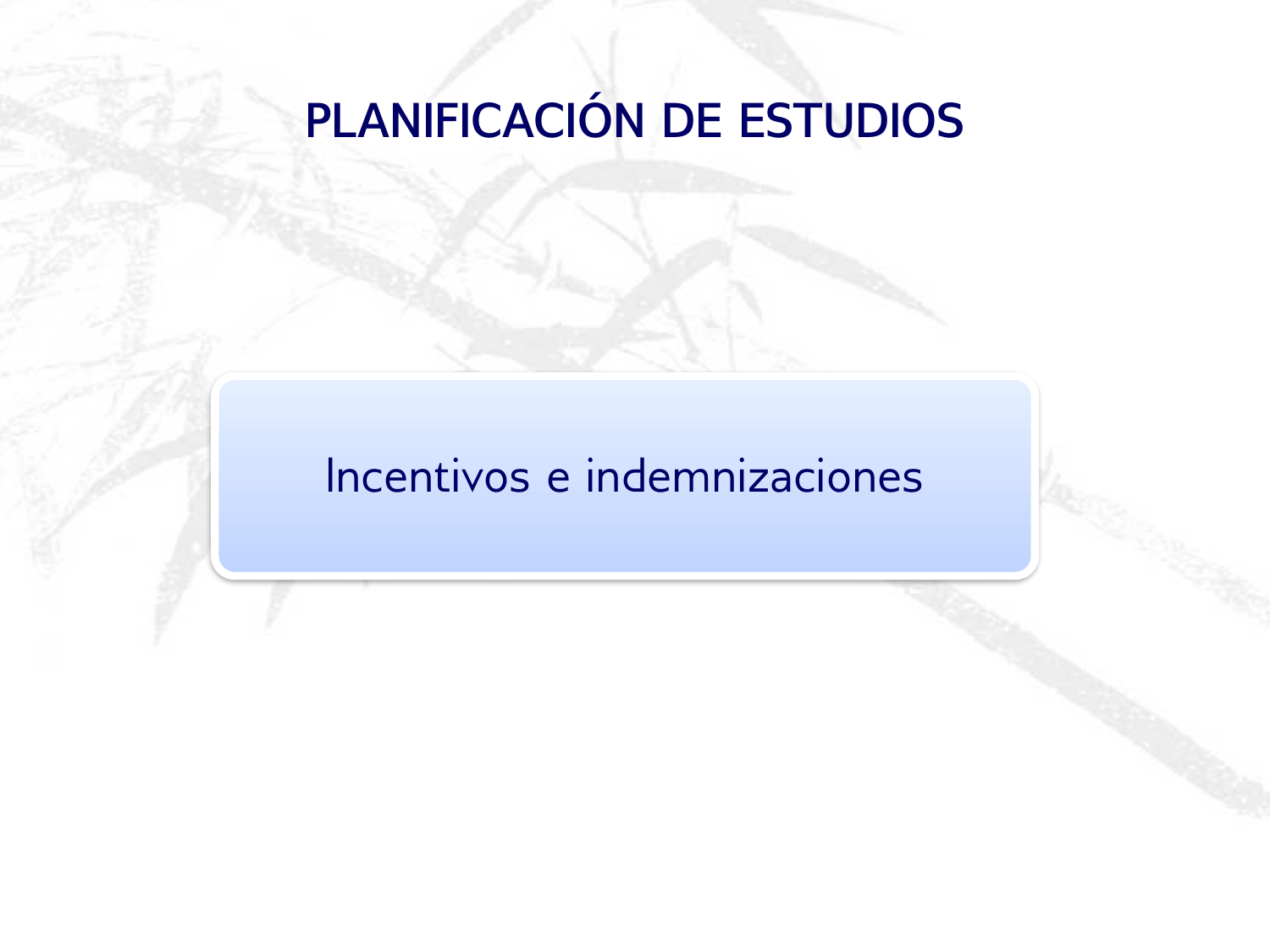

# PLANIFICACIÓN DE ESTUDIOS
Incentivos e indemnizaciones